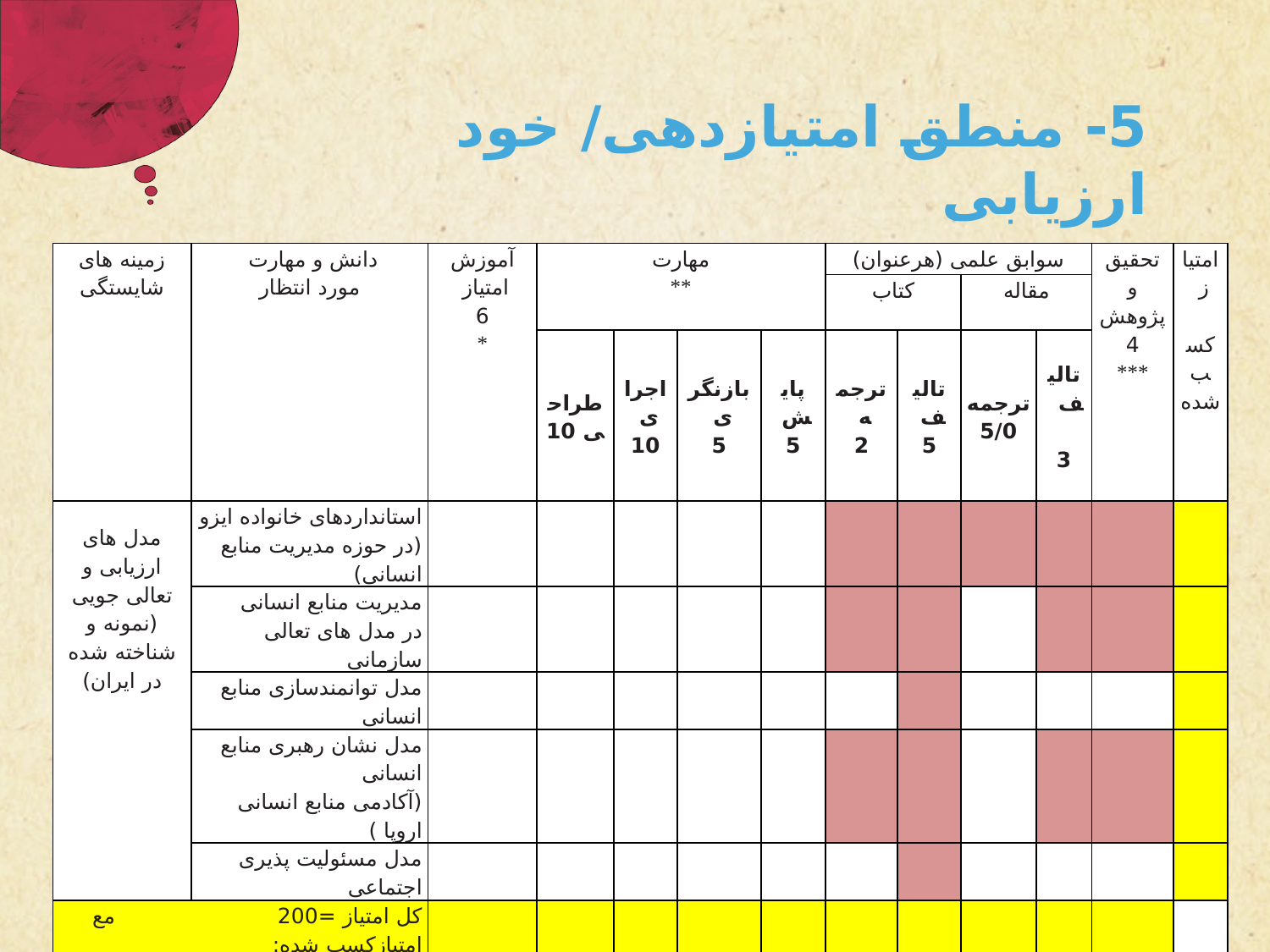

5- منطق امتیازدهی/ خود ارزیابی
| زمینه های شایستگی | دانش و مهارت مورد انتظار | آموزش امتیاز 6 \* | مهارت \*\* |  |  |  | سوابق علمی (هرعنوان) |  |  |  | تحقیق و پژوهش 4 \*\*\* | امتیاز کسب شده |
| --- | --- | --- | --- | --- | --- | --- | --- | --- | --- | --- | --- | --- |
|  |  |  |  |  |  |  | کتاب |  | مقاله |  |  |  |
|  |  |  | طراحی 10 | اجرای 10 | بازنگری 5 | پایش 5 | ترجمه 2 | تالیف 5 | ترجمه 5/0 | تالیف 3 |  |  |
| مدل های ارزیابی و تعالی جویی (نمونه و شناخته شده در ایران) | استانداردهای خانواده ایزو (در حوزه مدیریت منابع انسانی) |  |  |  |  |  |  |  |  |  |  |  |
|  | مدیریت منابع انسانی در مدل های تعالی سازمانی |  |  |  |  |  |  |  |  |  |  |  |
|  | مدل توانمندسازی منابع انسانی |  |  |  |  |  |  |  |  |  |  |  |
|  | مدل نشان رهبری منابع انسانی (آکادمی منابع انسانی اروپا ) |  |  |  |  |  |  |  |  |  |  |  |
|  | مدل مسئولیت پذیری اجتماعی |  |  |  |  |  |  |  |  |  |  |  |
| کل امتیاز =200 مع امتیازکسب شده: |  |  |  |  |  |  |  |  |  |  |  |  |